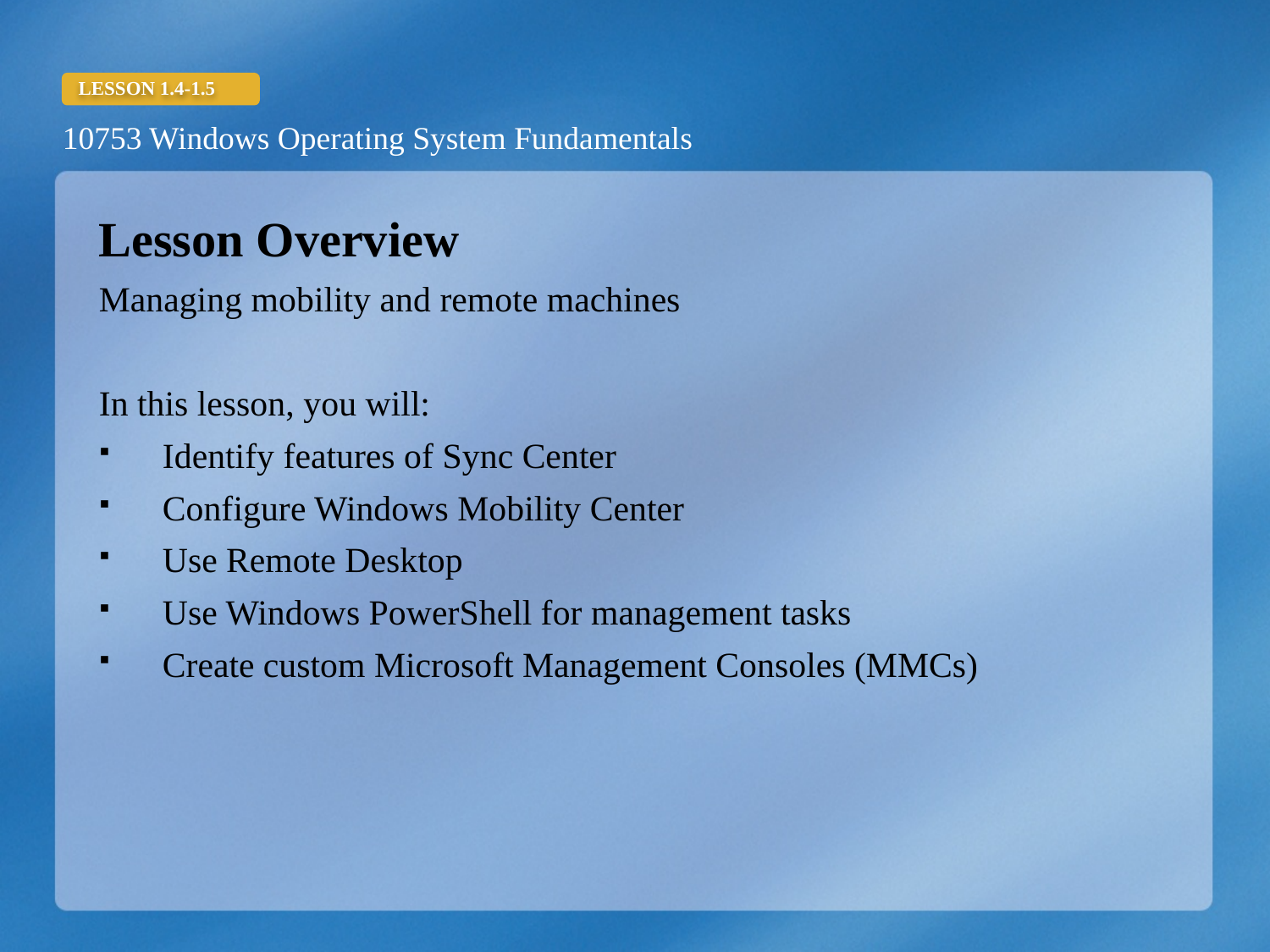

Lesson Overview
Managing mobility and remote machines

In this lesson, you will:
Identify features of Sync Center
Configure Windows Mobility Center
Use Remote Desktop
Use Windows PowerShell for management tasks
Create custom Microsoft Management Consoles (MMCs)